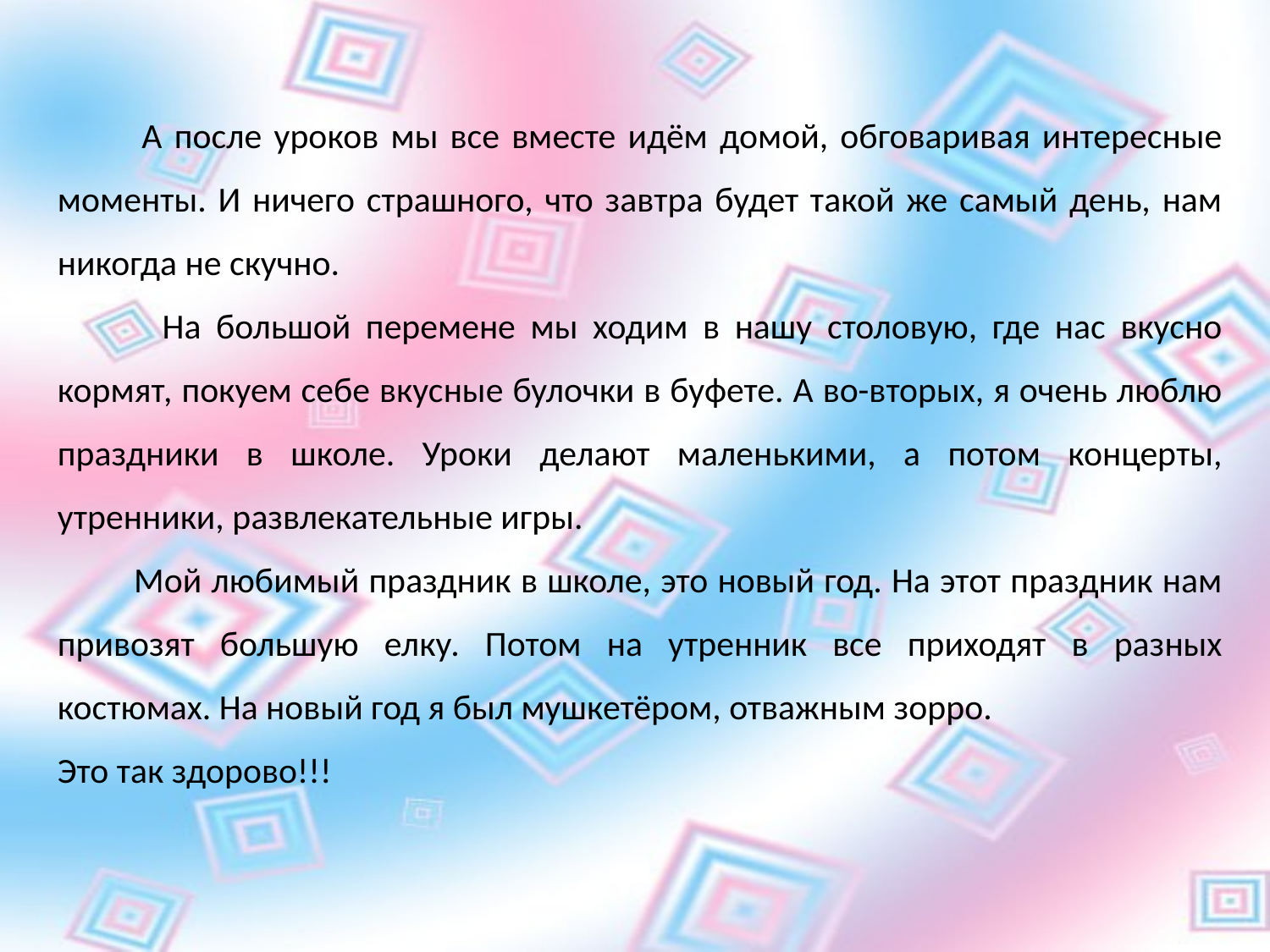

А после уроков мы все вместе идём домой, обговаривая интересные моменты. И ничего страшного, что завтра будет такой же самый день, нам никогда не скучно.
       На большой перемене мы ходим в нашу столовую, где нас вкусно кормят, покуем себе вкусные булочки в буфете. А во-вторых, я очень люблю праздники в школе. Уроки делают маленькими, а потом концерты, утренники, развлекательные игры.
        Мой любимый праздник в школе, это новый год. На этот праздник нам привозят большую елку. Потом на утренник все приходят в разных костюмах. На новый год я был мушкетёром, отважным зорро.
Это так здорово!!!